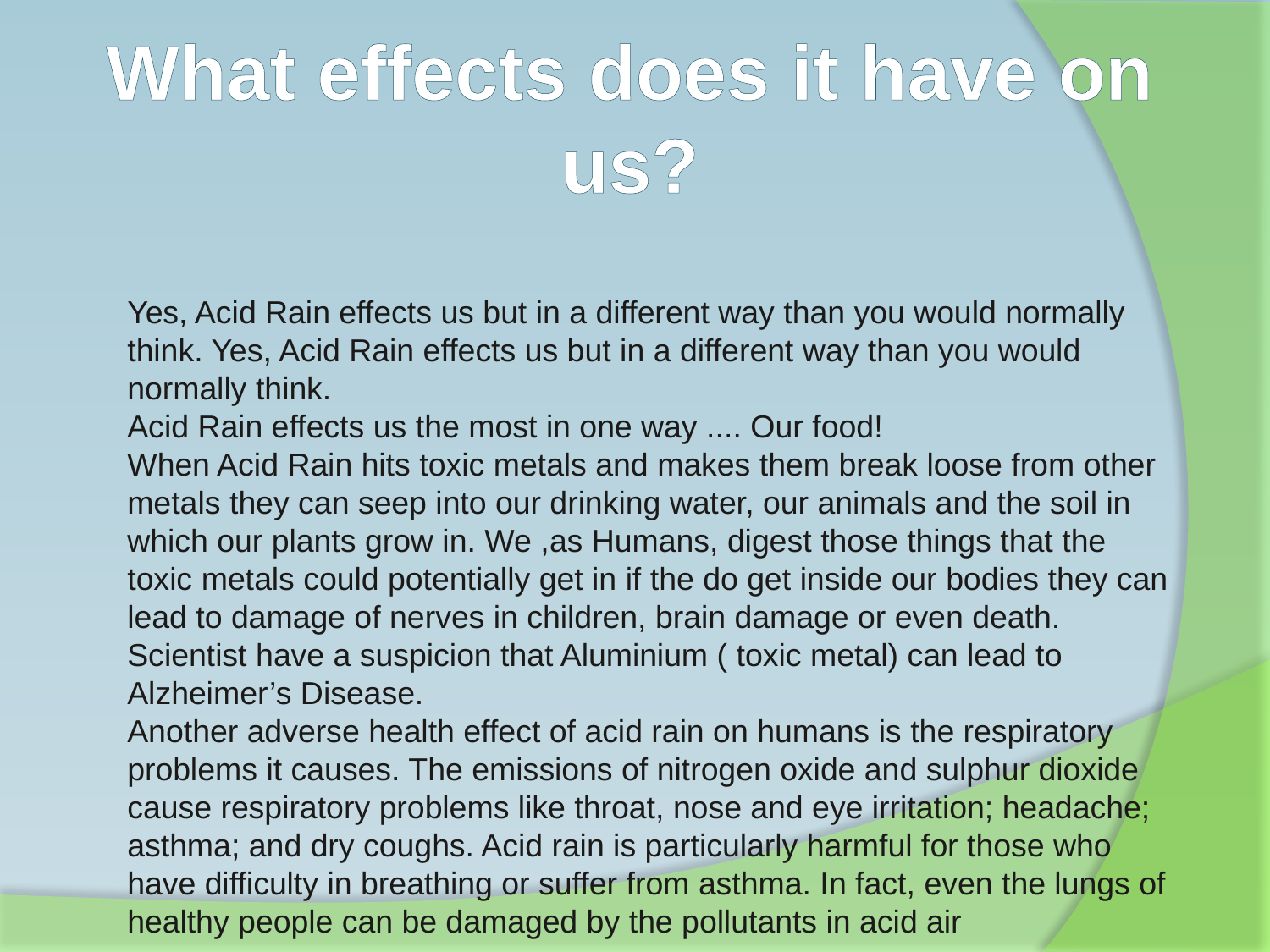

What effects does it have on us?
Yes, Acid Rain effects us but in a different way than you would normally think. Yes, Acid Rain effects us but in a different way than you would normally think.
Acid Rain effects us the most in one way .... Our food!
When Acid Rain hits toxic metals and makes them break loose from other metals they can seep into our drinking water, our animals and the soil in which our plants grow in. We ,as Humans, digest those things that the toxic metals could potentially get in if the do get inside our bodies they can lead to damage of nerves in children, brain damage or even death.
Scientist have a suspicion that Aluminium ( toxic metal) can lead to Alzheimer’s Disease.
Another adverse health effect of acid rain on humans is the respiratory problems it causes. The emissions of nitrogen oxide and sulphur dioxide cause respiratory problems like throat, nose and eye irritation; headache; asthma; and dry coughs. Acid rain is particularly harmful for those who have difficulty in breathing or suffer from asthma. In fact, even the lungs of healthy people can be damaged by the pollutants in acid air